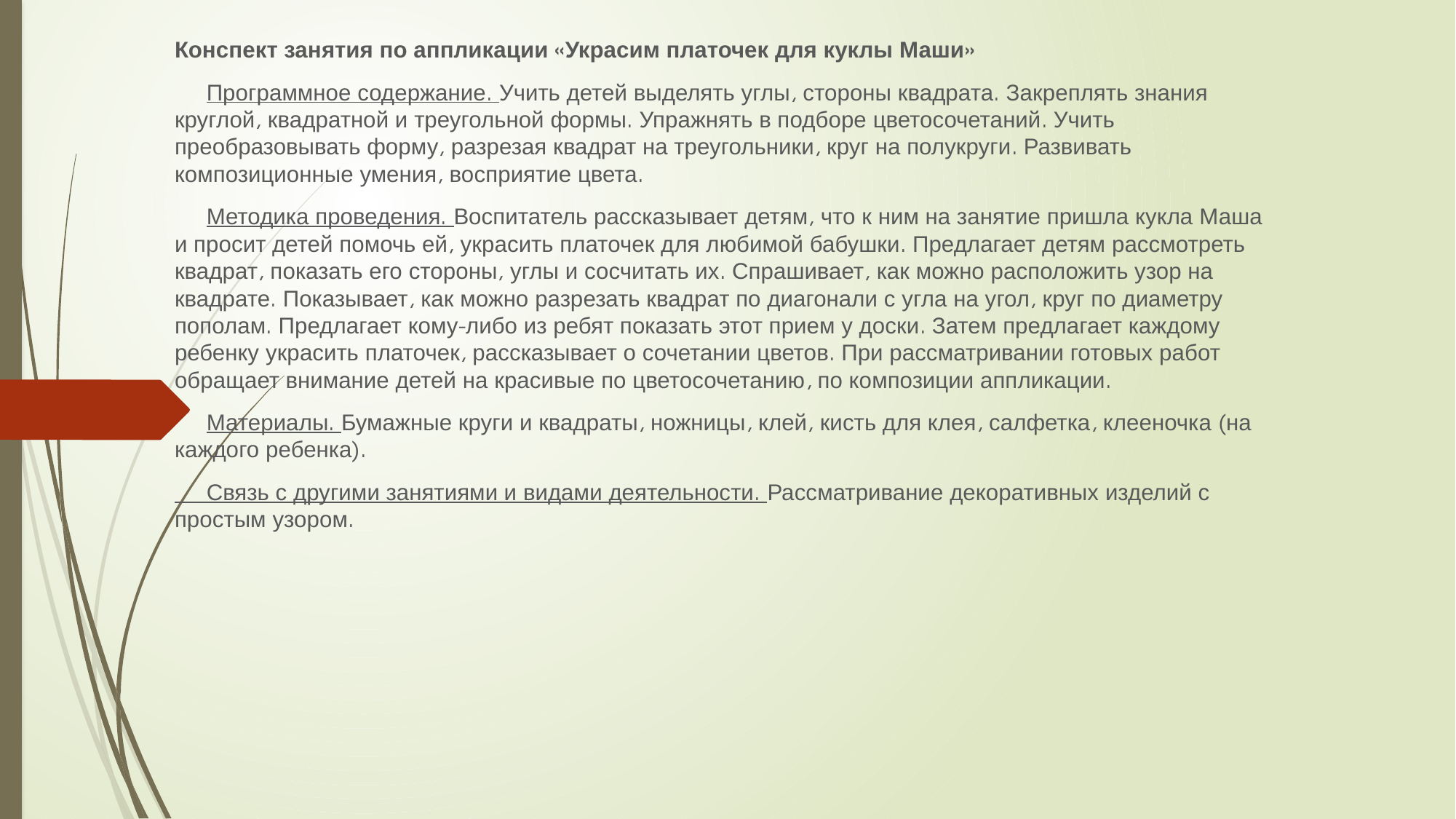

Конспект занятия по аппликации «Украсим платочек для куклы Маши»
     Программное содержание. Учить детей выделять углы, стороны квадрата. Закреплять знания круглой, квадратной и треугольной формы. Упражнять в подборе цветосочетаний. Учить преобразовывать форму, разрезая квадрат на треугольники, круг на полукруги. Развивать композиционные умения, восприятие цвета.
     Методика проведения. Воспитатель рассказывает детям, что к ним на занятие пришла кукла Маша и просит детей помочь ей, украсить платочек для любимой бабушки. Предлагает детям рассмотреть квадрат, показать его стороны, углы и сосчитать их. Спрашивает, как можно расположить узор на квадрате. Показывает, как можно разрезать квадрат по диагонали с угла на угол, круг по диаметру пополам. Предлагает кому-либо из ребят показать этот прием у доски. Затем предлагает каждому ребенку украсить платочек, рассказывает о сочетании цветов. При рассматривании готовых работ обращает внимание детей на красивые по цветосочетанию, по композиции аппликации.
     Материалы. Бумажные круги и квадраты, ножницы, клей, кисть для клея, салфетка, клееночка (на каждого ребенка).
     Связь с другими занятиями и видами деятельности. Рассматривание декоративных изделий с простым узором.